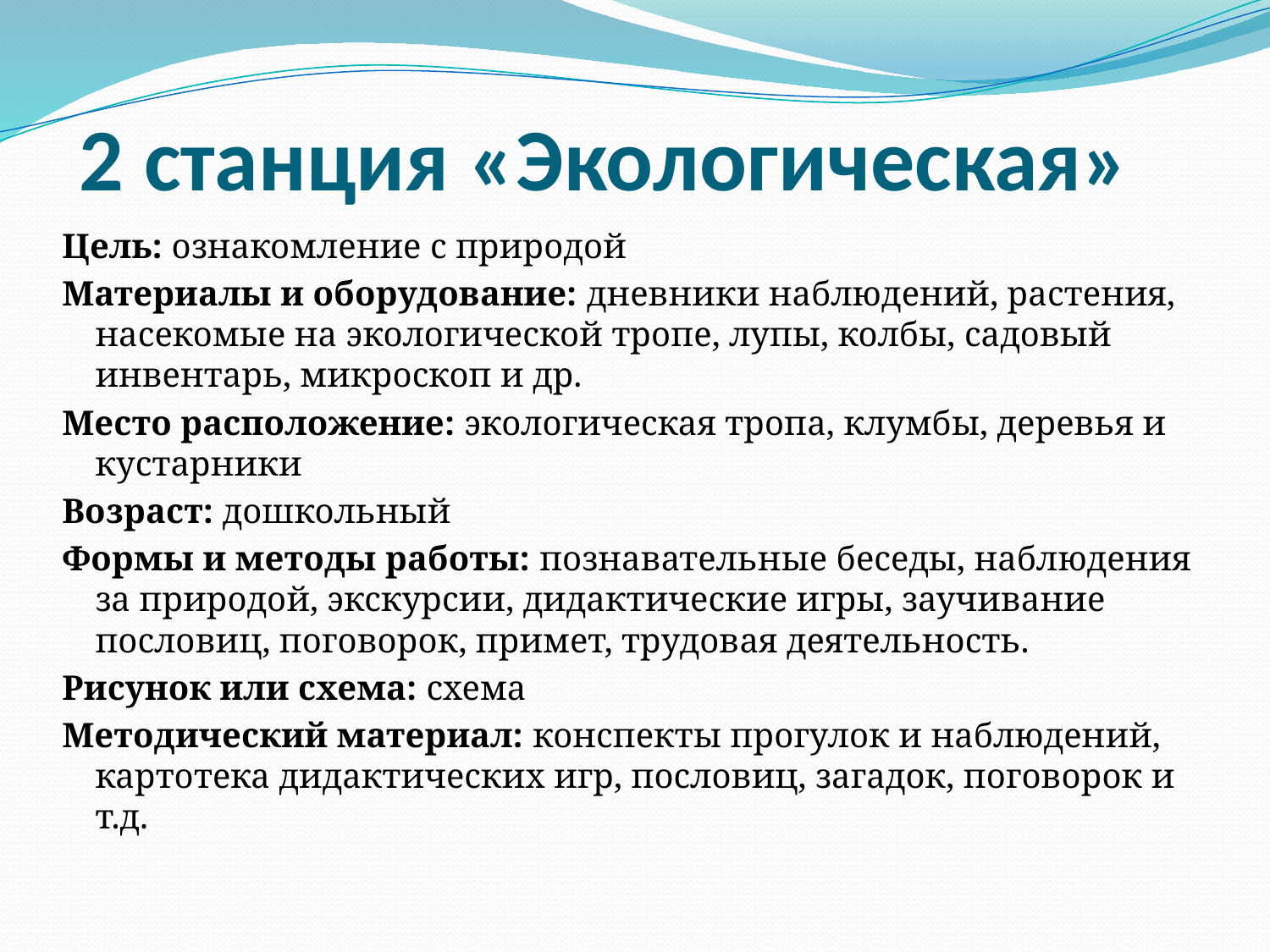

# 2 станция «Экологическая»
Цель: ознакомление с природой
Материалы и оборудование: дневники наблюдений, растения, насекомые на экологической тропе, лупы, колбы, садовый инвентарь, микроскоп и др.
Место расположение: экологическая тропа, клумбы, деревья и кустарники
Возраст: дошкольный
Формы и методы работы: познавательные беседы, наблюдения за природой, экскурсии, дидактические игры, заучивание пословиц, поговорок, примет, трудовая деятельность.
Рисунок или схема: схема
Методический материал: конспекты прогулок и наблюдений, картотека дидактических игр, пословиц, загадок, поговорок и т.д.